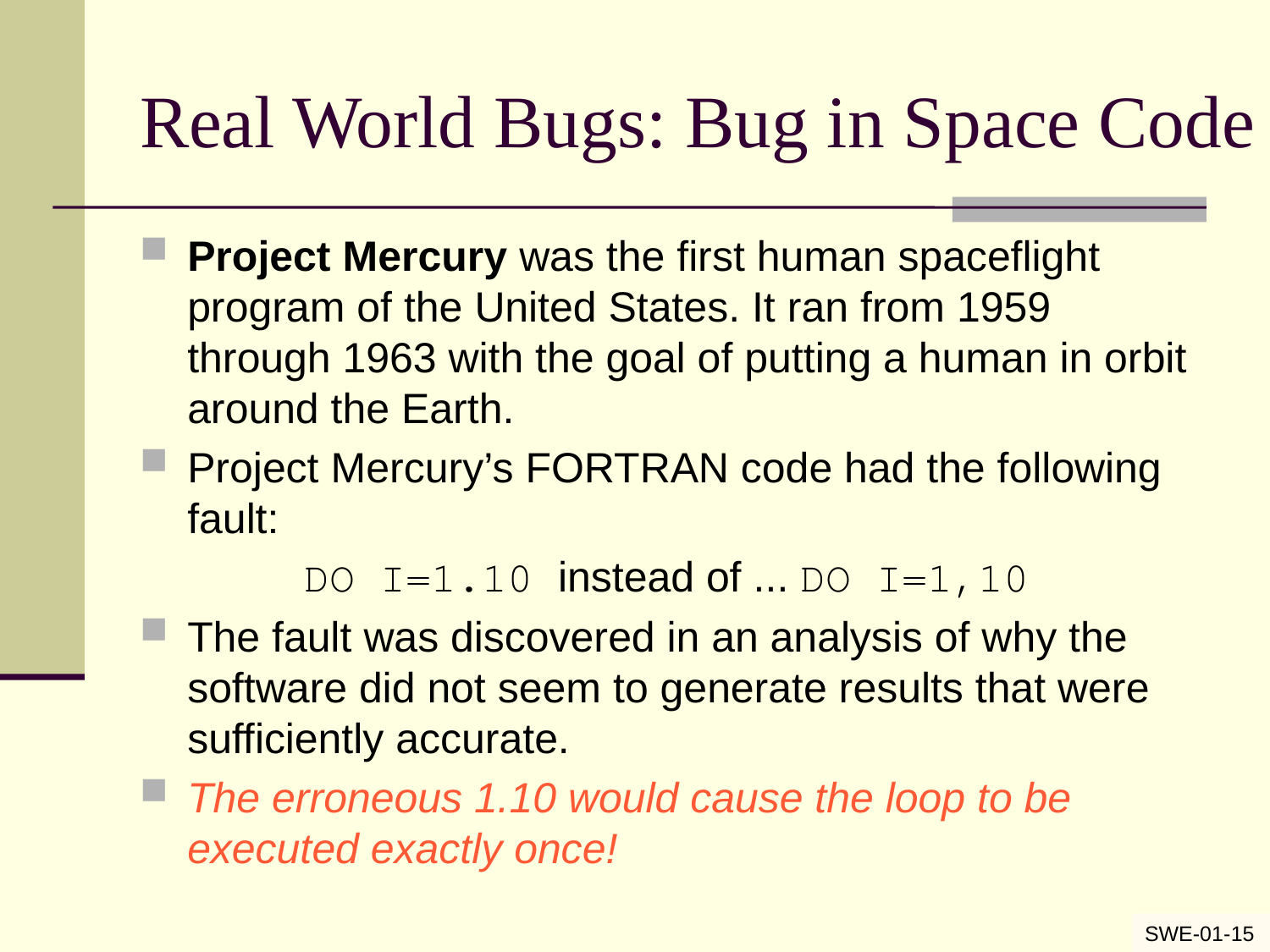

# Real World Bugs: Bug in Space Code
Project Mercury was the first human spaceflight program of the United States. It ran from 1959 through 1963 with the goal of putting a human in orbit around the Earth.
Project Mercury’s FORTRAN code had the following fault:
DO I=1.10 instead of ... DO I=1,10
The fault was discovered in an analysis of why the software did not seem to generate results that were sufficiently accurate.
The erroneous 1.10 would cause the loop to be executed exactly once!